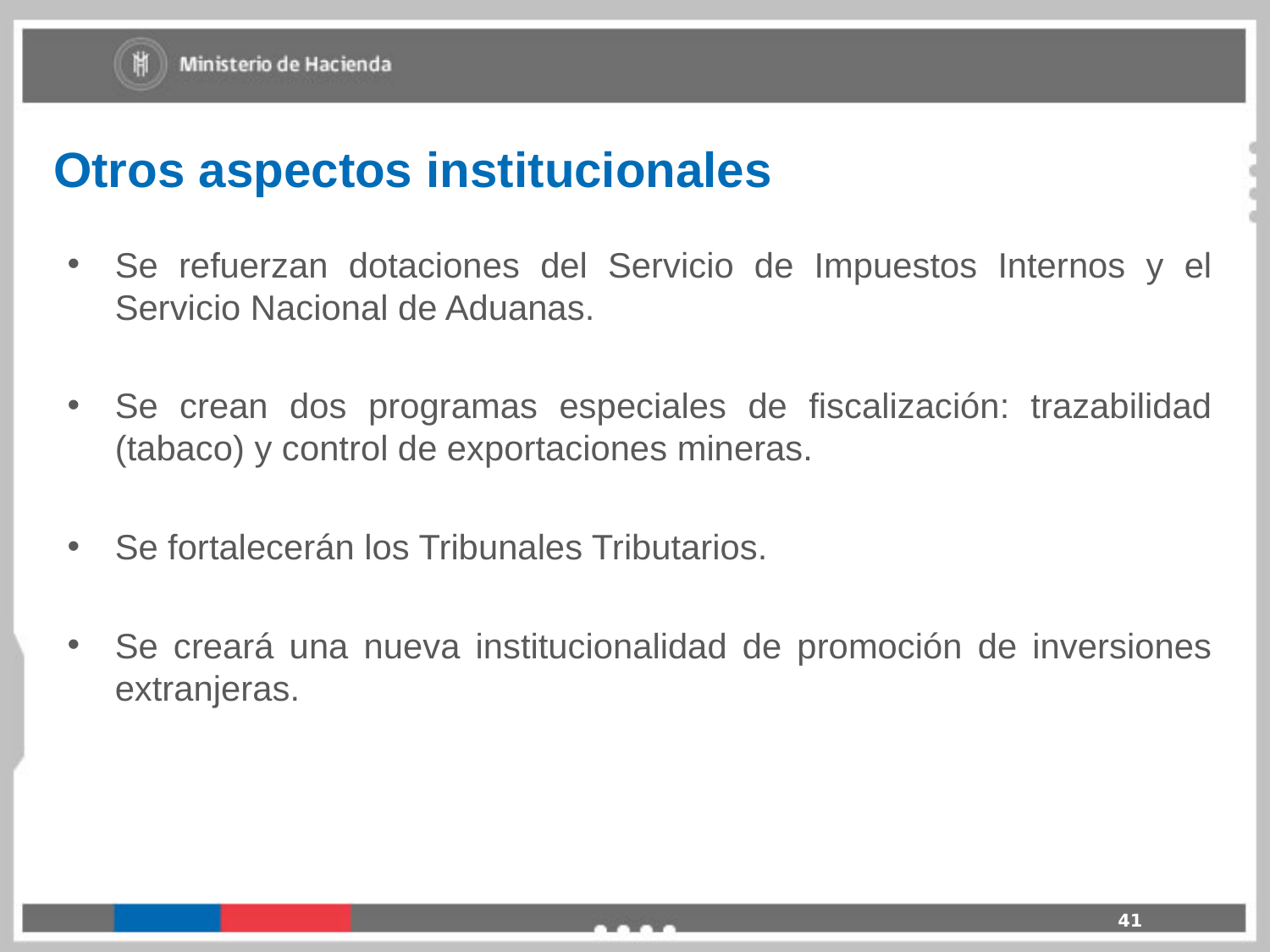

Otros aspectos institucionales
Se refuerzan dotaciones del Servicio de Impuestos Internos y el Servicio Nacional de Aduanas.

Se crean dos programas especiales de fiscalización: trazabilidad (tabaco) y control de exportaciones mineras.

Se fortalecerán los Tribunales Tributarios.

Se creará una nueva institucionalidad de promoción de inversiones extranjeras.
41